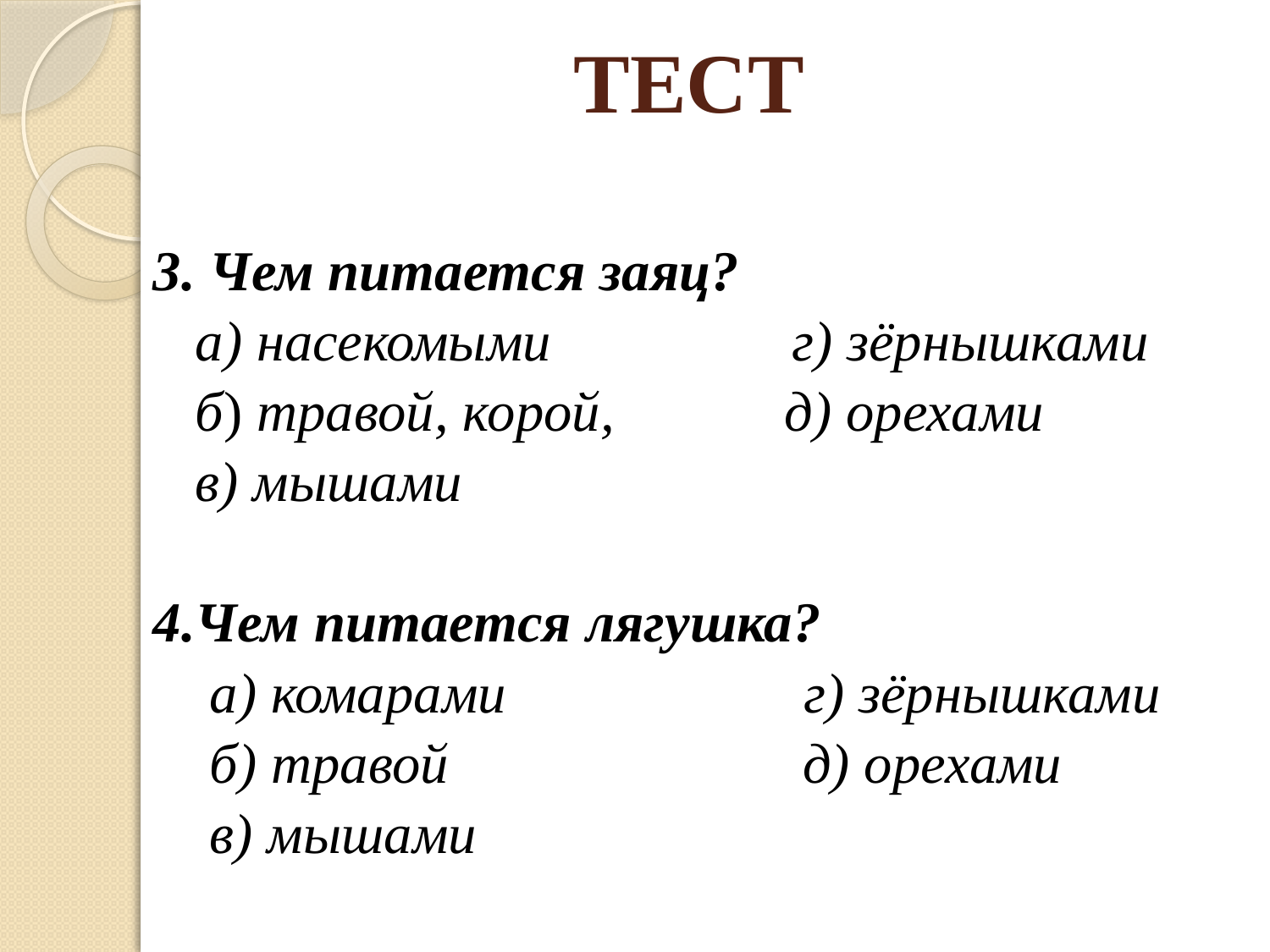

# ТЕСТ
3. Чем питается заяц?
   а) насекомыми                 г) зёрнышками
   б) травой, корой,            д) орехами
   в) мышами

4.Чем питается лягушка?
    а) комарами                     г) зёрнышками
    б) травой                         д) орехами
    в) мышами